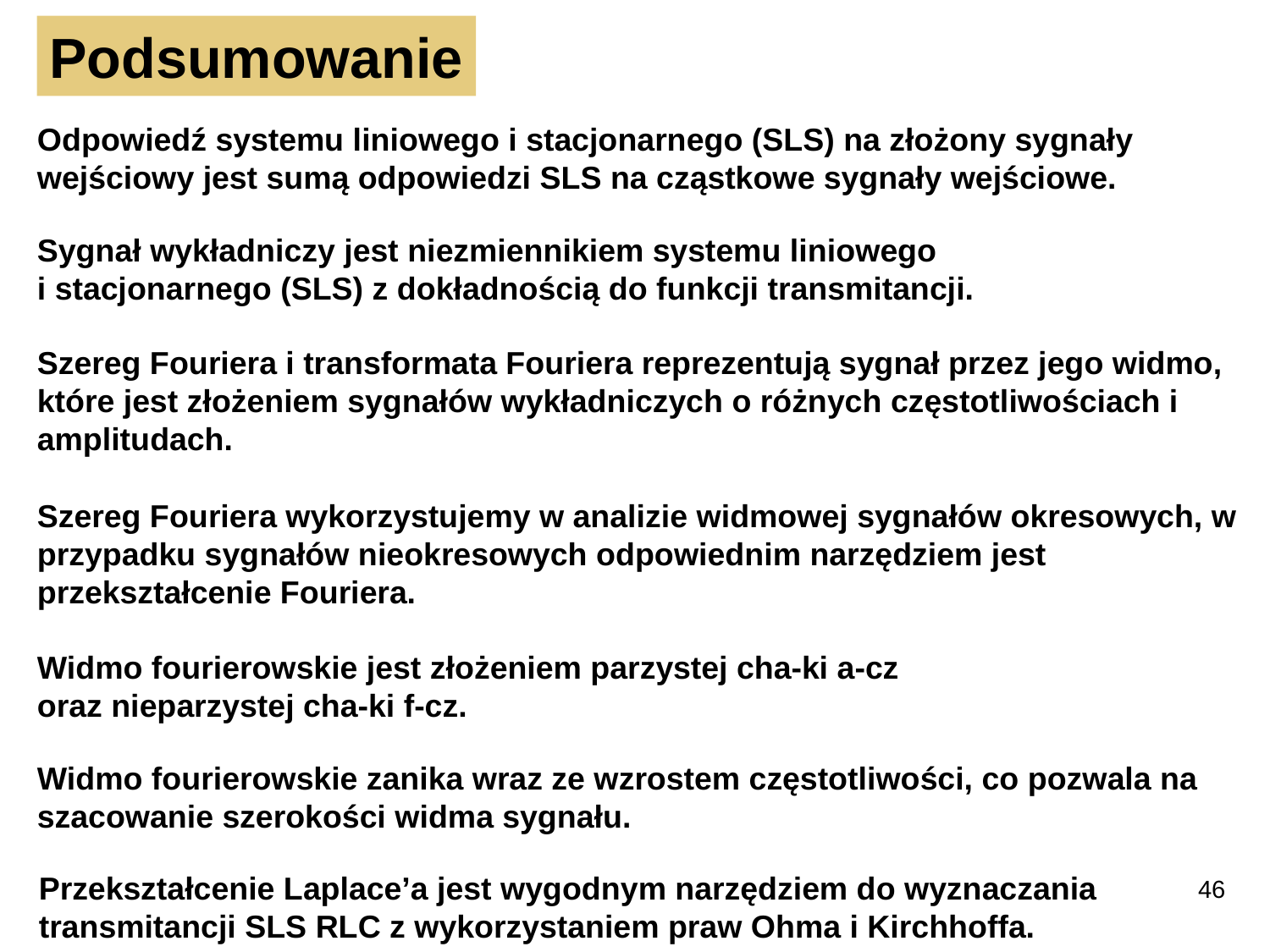

Podsumowanie
Odpowiedź systemu liniowego i stacjonarnego (SLS) na złożony sygnały wejściowy jest sumą odpowiedzi SLS na cząstkowe sygnały wejściowe.
Sygnał wykładniczy jest niezmiennikiem systemu liniowego
i stacjonarnego (SLS) z dokładnością do funkcji transmitancji.
Szereg Fouriera i transformata Fouriera reprezentują sygnał przez jego widmo, które jest złożeniem sygnałów wykładniczych o różnych częstotliwościach i amplitudach.
Szereg Fouriera wykorzystujemy w analizie widmowej sygnałów okresowych, w przypadku sygnałów nieokresowych odpowiednim narzędziem jest przekształcenie Fouriera.
Widmo fourierowskie jest złożeniem parzystej cha-ki a-cz
oraz nieparzystej cha-ki f-cz.
Widmo fourierowskie zanika wraz ze wzrostem częstotliwości, co pozwala na szacowanie szerokości widma sygnału.
Przekształcenie Laplace’a jest wygodnym narzędziem do wyznaczania transmitancji SLS RLC z wykorzystaniem praw Ohma i Kirchhoffa.
46